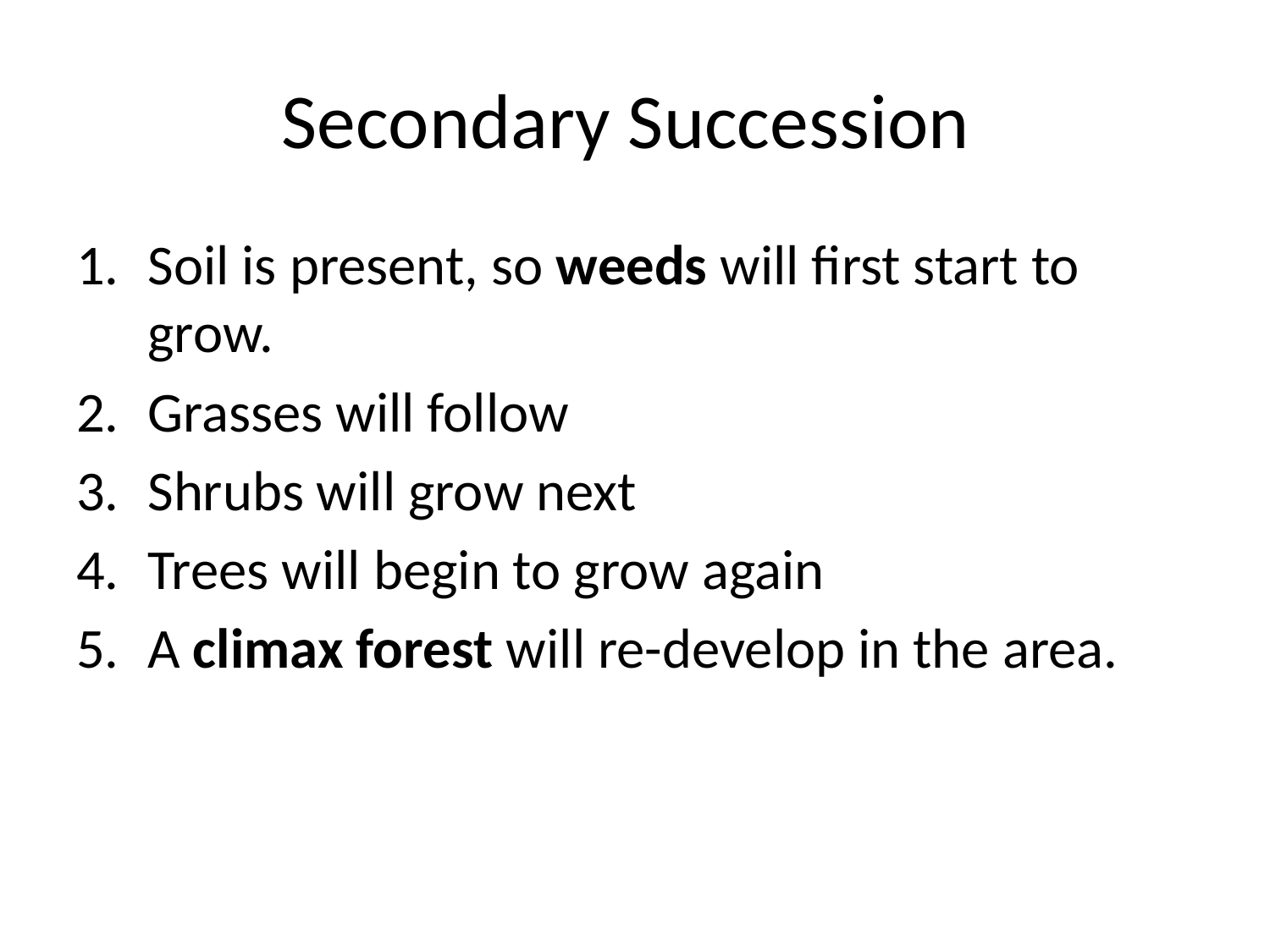

# Secondary Succession
Soil is present, so weeds will first start to grow.
Grasses will follow
Shrubs will grow next
Trees will begin to grow again
A climax forest will re-develop in the area.